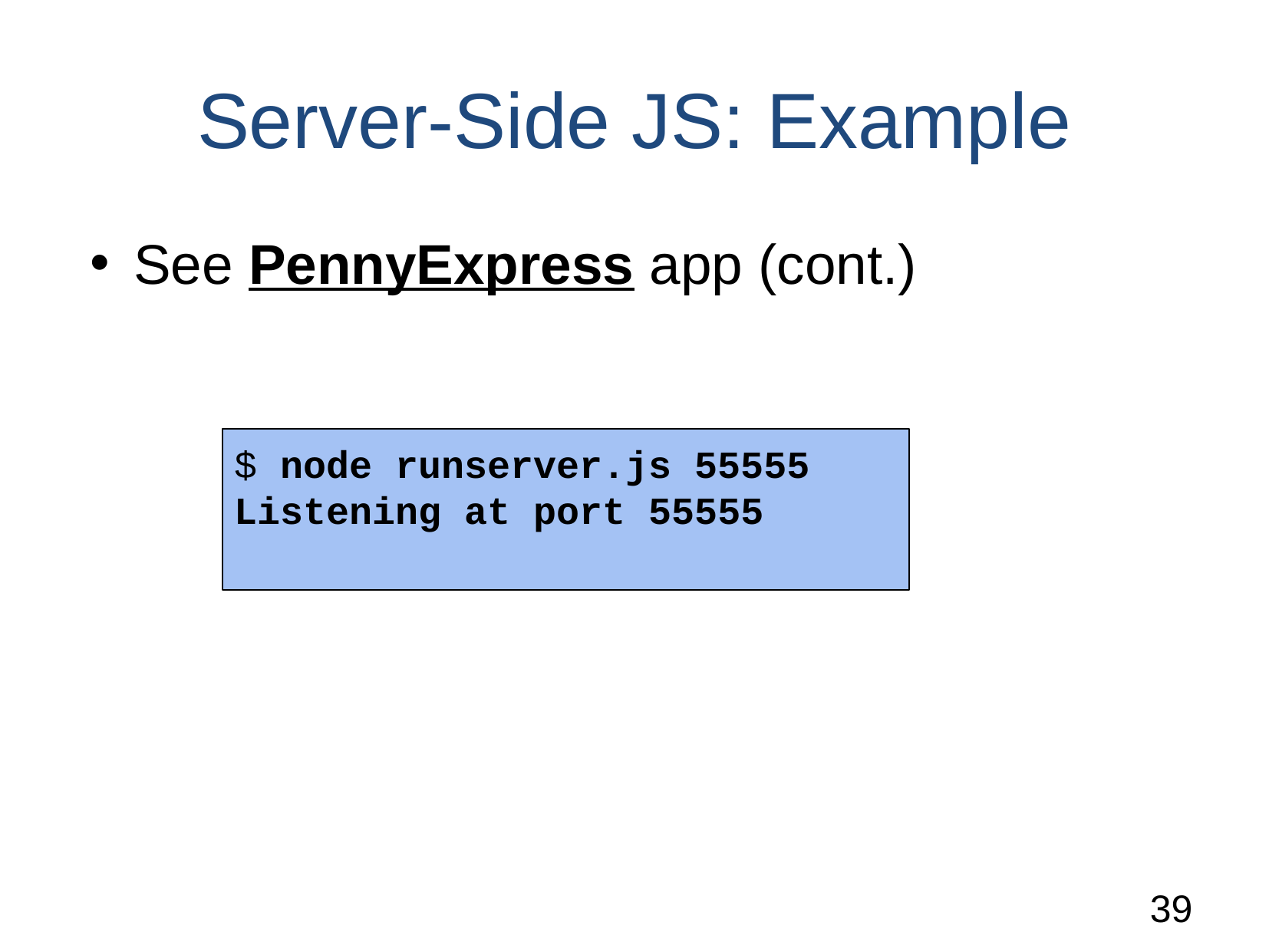

# Server-Side JS: Example
See PennyExpress app (cont.)

$ node runserver.js 55555
Listening at port 55555

39